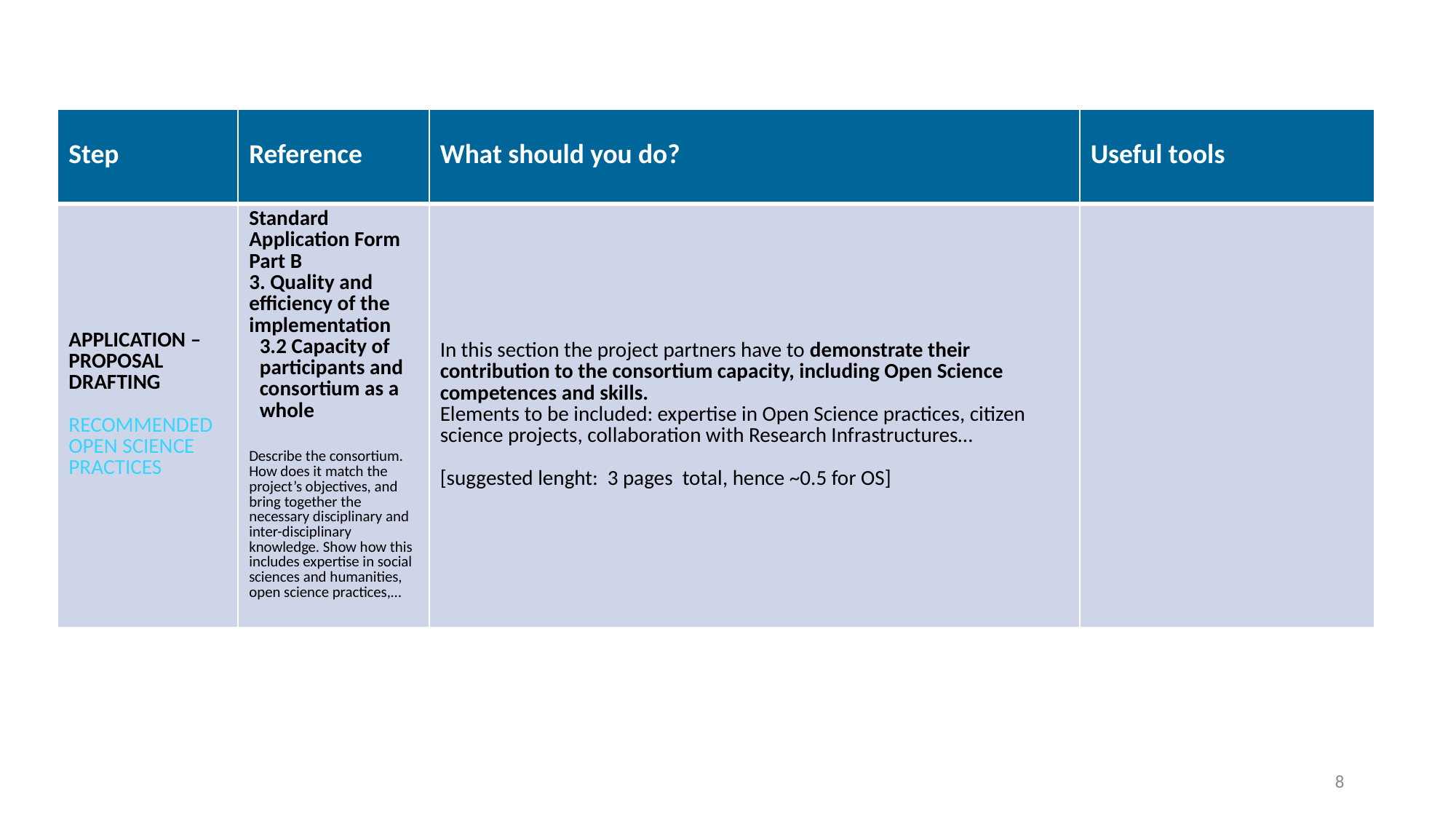

| Step | Reference | What should you do? | Useful tools |
| --- | --- | --- | --- |
| APPLICATION – PROPOSAL DRAFTING RECOMMENDED OPEN SCIENCE PRACTICES | Standard Application Form Part B 3. Quality and efficiency of the implementation 3.2 Capacity of participants and consortium as a whole Describe the consortium. How does it match the project’s objectives, and bring together the necessary disciplinary and inter-disciplinary knowledge. Show how this includes expertise in social sciences and humanities, open science practices,… | In this section the project partners have to demonstrate their contribution to the consortium capacity, including Open Science competences and skills. Elements to be included: expertise in Open Science practices, citizen science projects, collaboration with Research Infrastructures… [suggested lenght: 3 pages total, hence ~0.5 for OS] |  |
8